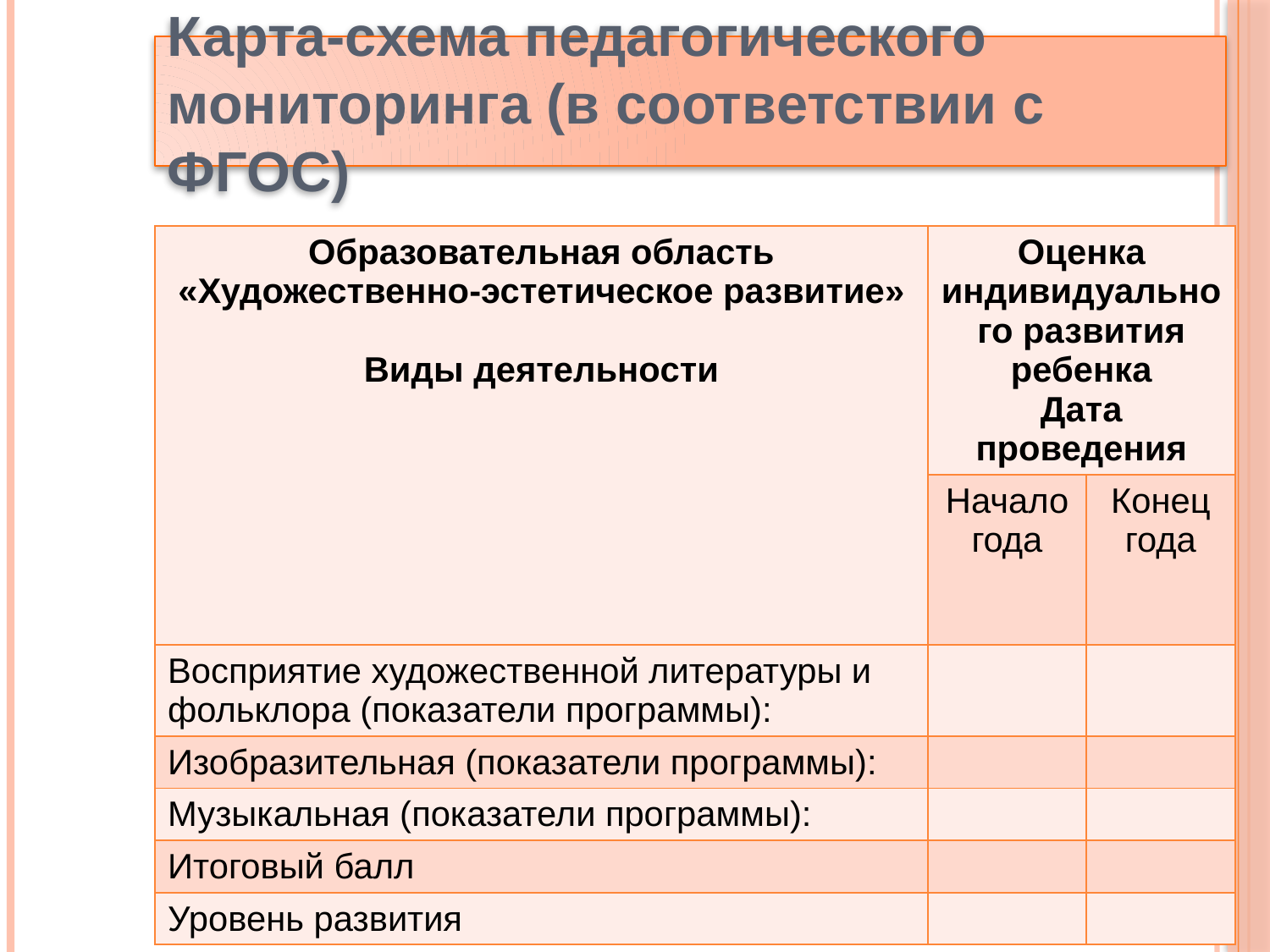

Карта-схема педагогического мониторинга (в соответствии с ФГОС)
| Образовательная область «Художественно-эстетическое развитие» Виды деятельности | Оценка индивидуального развития ребенка Дата проведения |  |
| --- | --- | --- |
|  | Начало года | Конец года |
| Восприятие художественной литературы и фольклора (показатели программы): |  |  |
| Изобразительная (показатели программы): |  |  |
| Музыкальная (показатели программы): |  |  |
| Итоговый балл |  |  |
| Уровень развития |  |  |